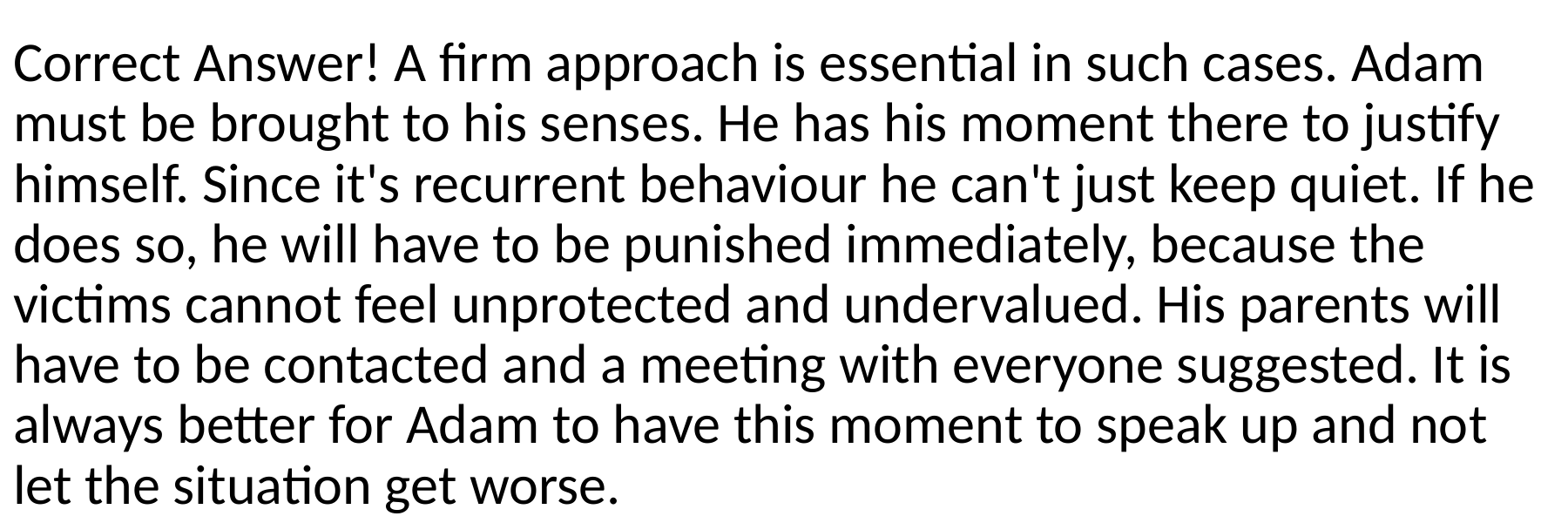

Correct Answer! A firm approach is essential in such cases. Adam must be brought to his senses. He has his moment there to justify himself. Since it's recurrent behaviour he can't just keep quiet. If he does so, he will have to be punished immediately, because the victims cannot feel unprotected and undervalued. His parents will have to be contacted and a meeting with everyone suggested. It is always better for Adam to have this moment to speak up and not let the situation get worse.